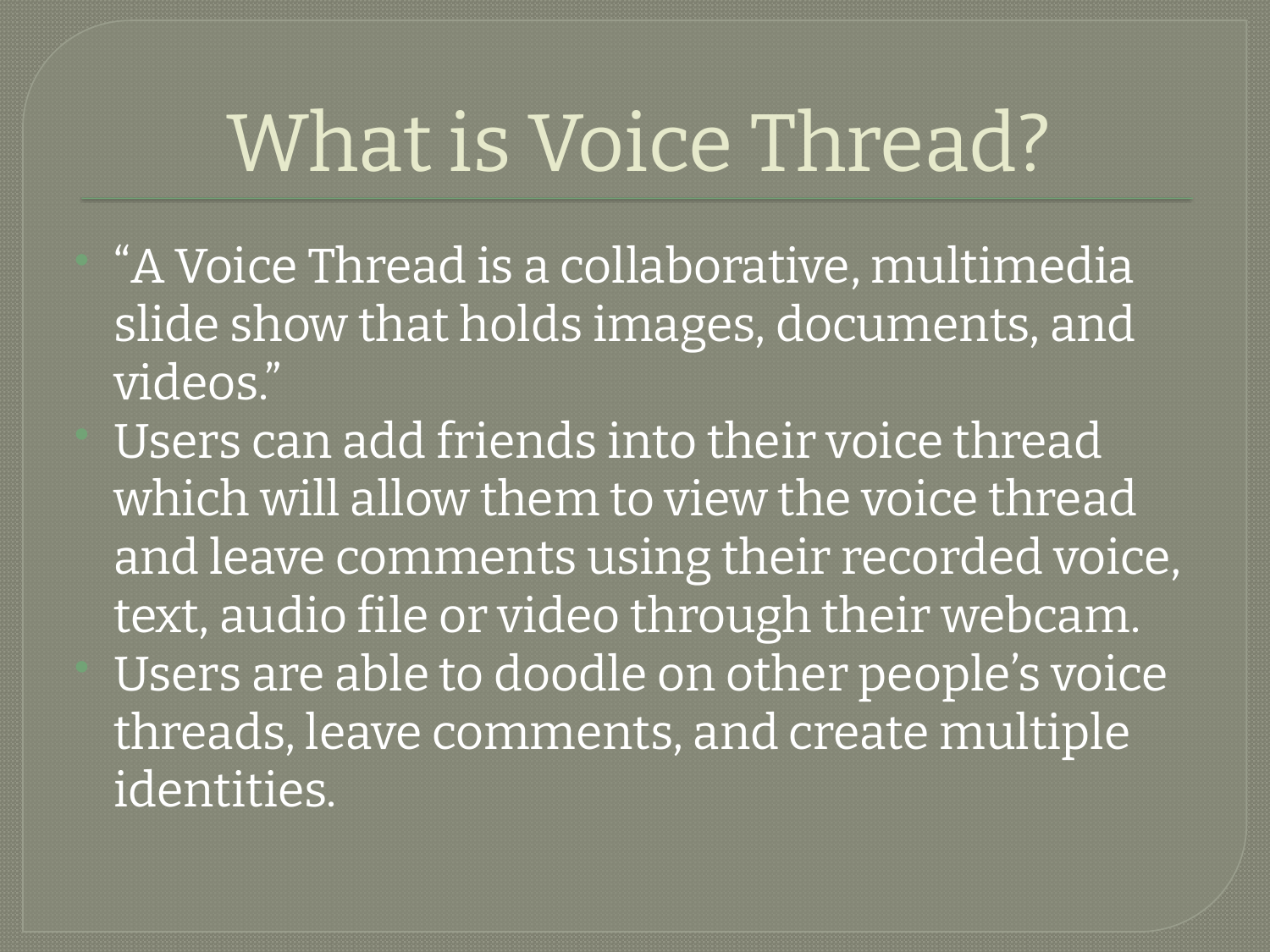

# What is Voice Thread?
“A Voice Thread is a collaborative, multimedia slide show that holds images, documents, and videos.”
Users can add friends into their voice thread which will allow them to view the voice thread and leave comments using their recorded voice, text, audio file or video through their webcam.
Users are able to doodle on other people’s voice threads, leave comments, and create multiple identities.